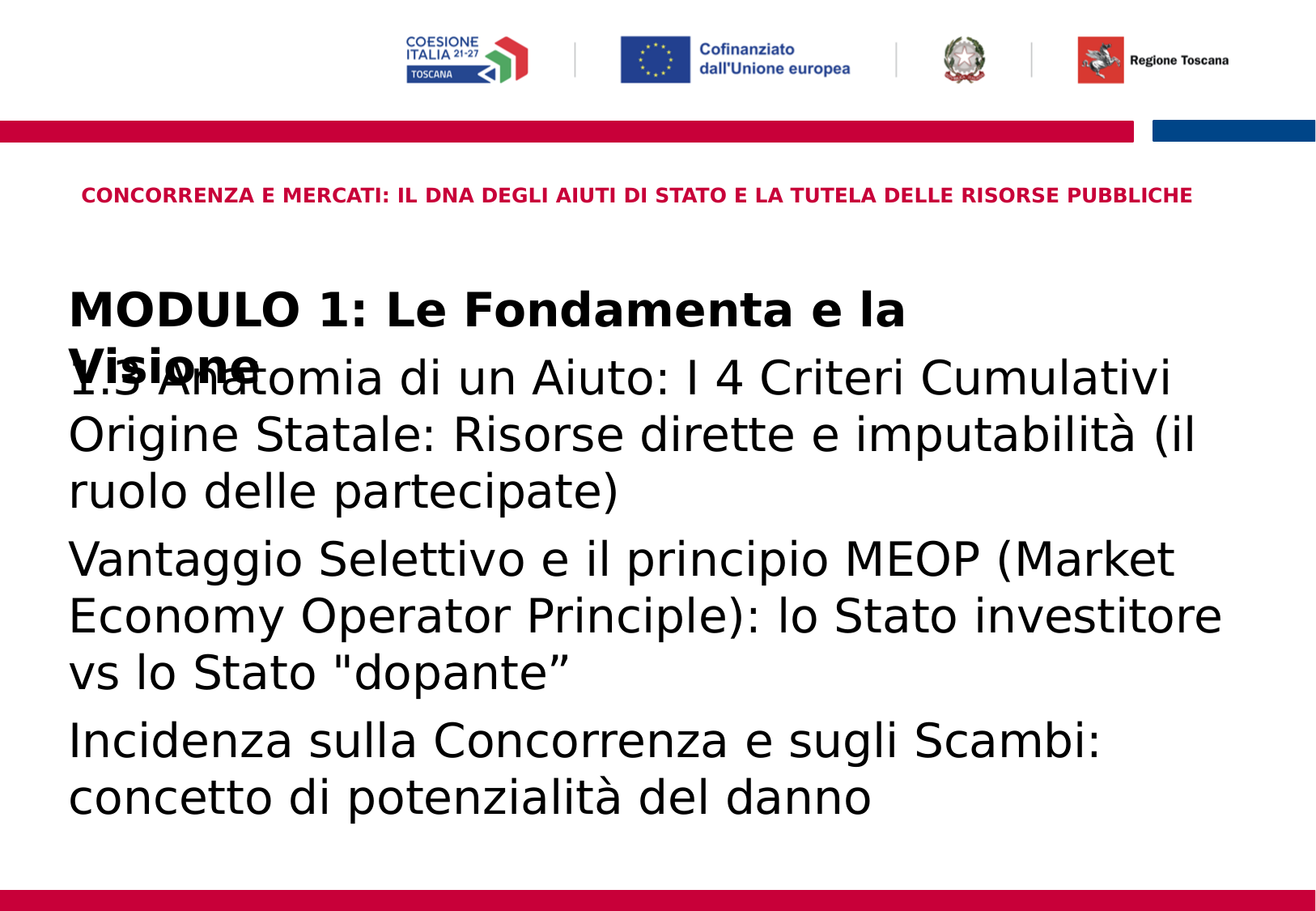

CONCORRENZA E MERCATI: IL DNA DEGLI AIUTI DI STATO E LA TUTELA DELLE RISORSE PUBBLICHE
# MODULO 1: Le Fondamenta e la Visione
1.3 Anatomia di un Aiuto: I 4 Criteri Cumulativi Origine Statale: Risorse dirette e imputabilità (il ruolo delle partecipate)
Vantaggio Selettivo e il principio MEOP (Market Economy Operator Principle): lo Stato investitore vs lo Stato "dopante”
Incidenza sulla Concorrenza e sugli Scambi: concetto di potenzialità del danno